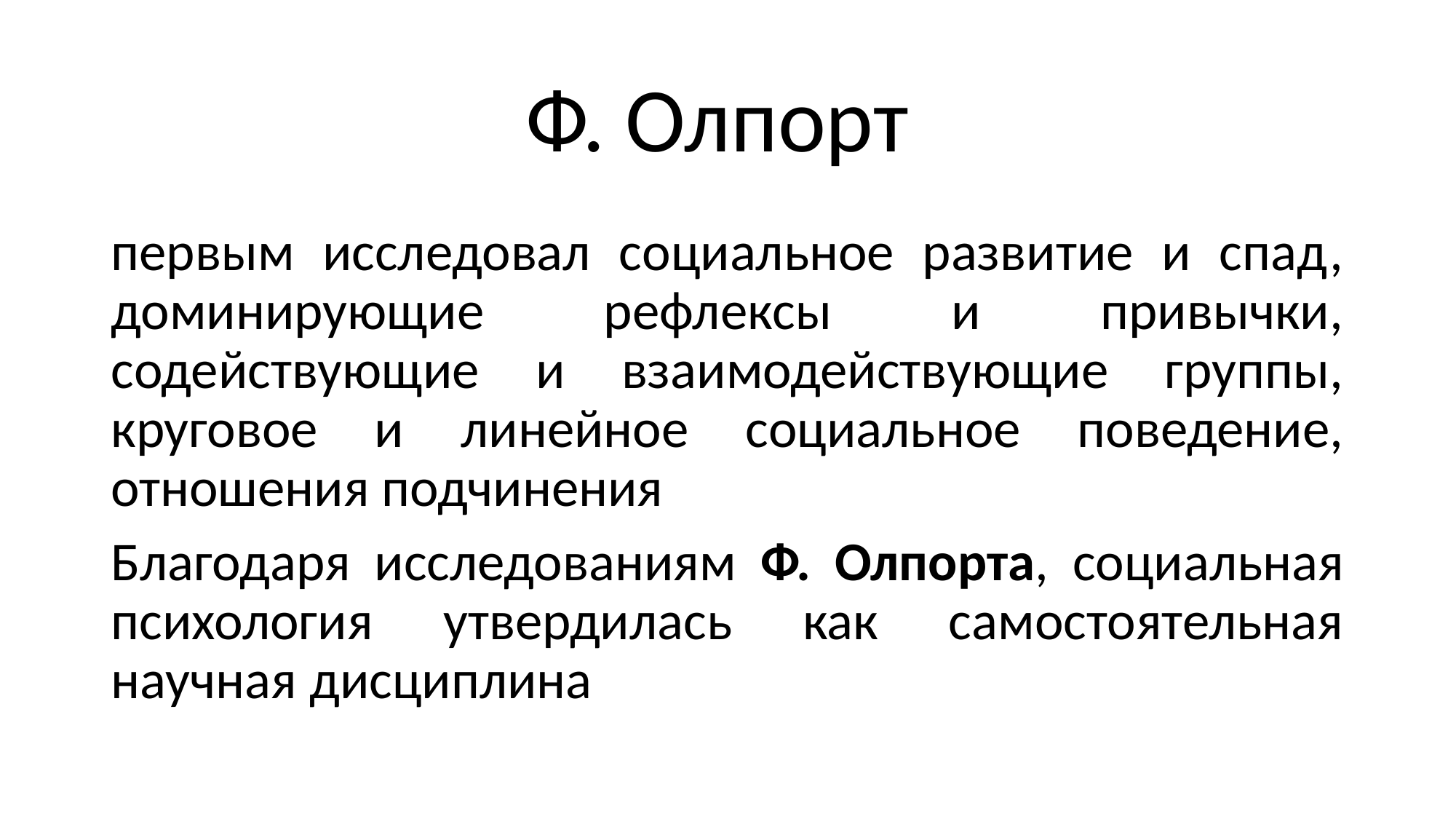

# Ф. Олпорт
первым исследовал социальное развитие и спад, доминирующие рефлексы и привычки, содействующие и взаимодействующие группы, круговое и линейное социальное поведение, отношения подчинения
Благодаря исследованиям Ф. Олпорта, социальная психология утвердилась как самостоятельная научная дисциплина